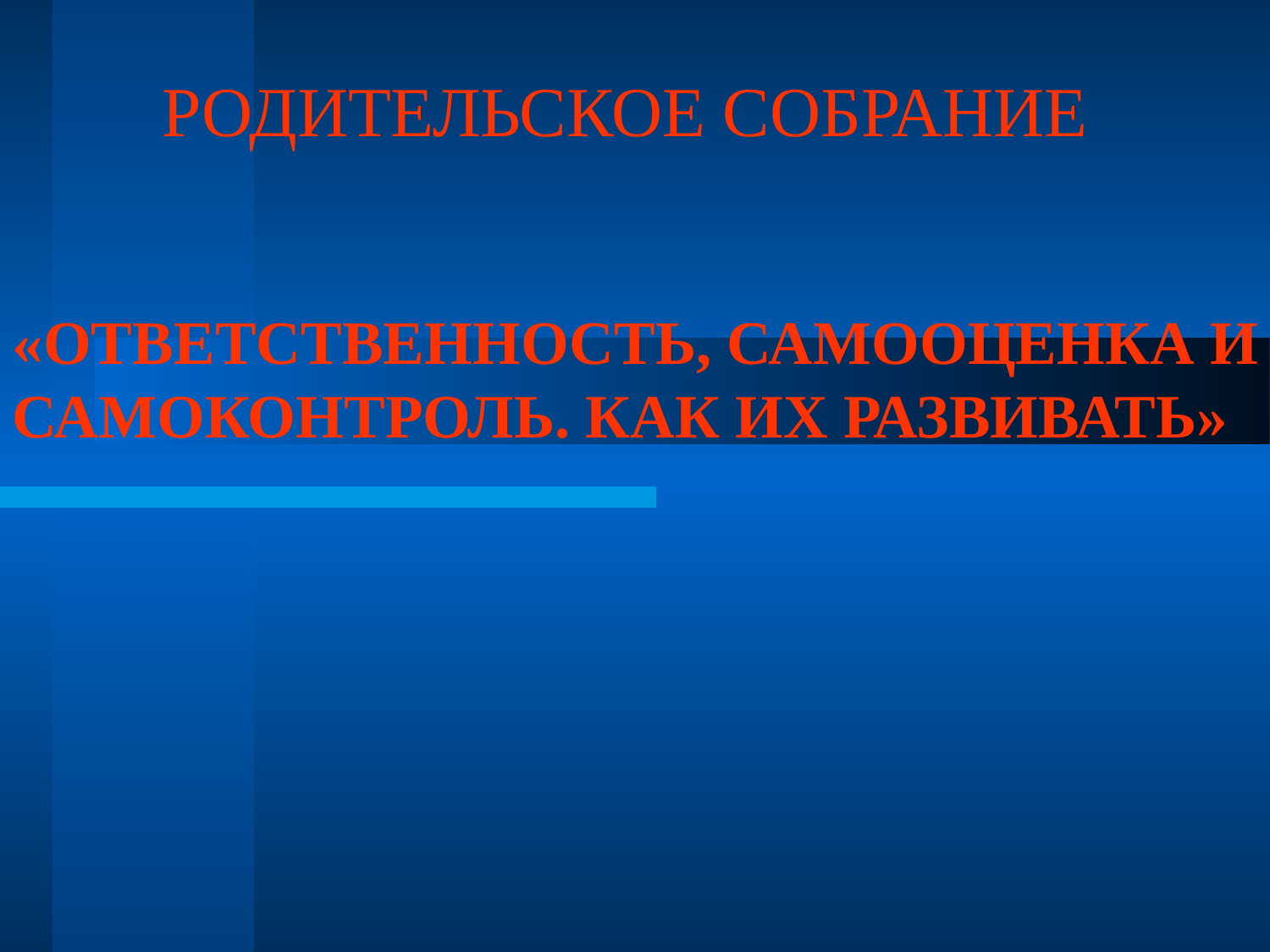

РОДИТЕЛЬСКОЕ СОБРАНИЕ
«ОТВЕТСТВЕННОСТЬ, САМООЦЕНКА И САМОКОНТРОЛЬ. КАК ИХ РАЗВИВАТЬ»